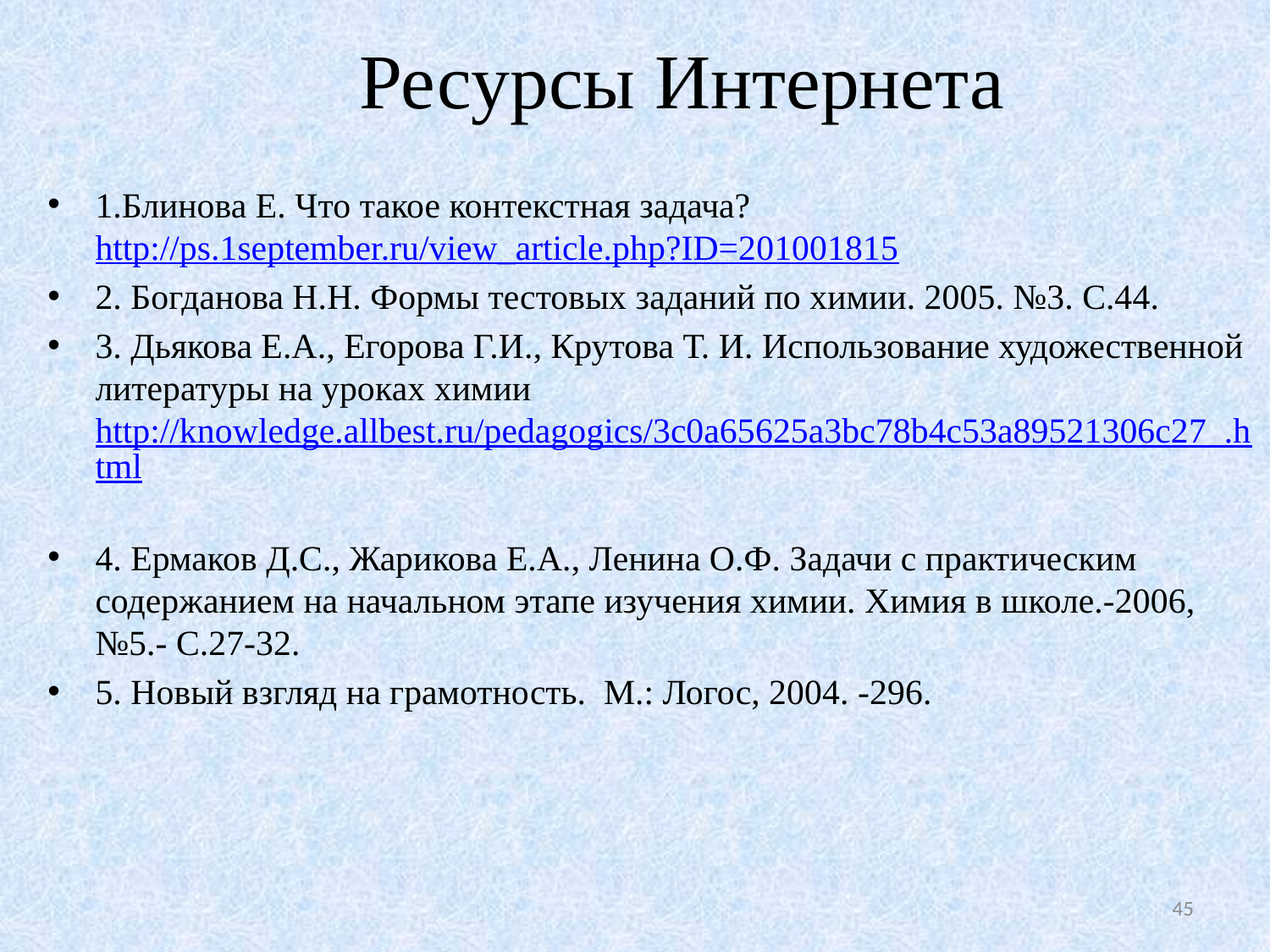

Ресурсы Интернета
1.Блинова Е. Что такое контекстная задача? http://ps.1september.ru/view_article.php?ID=201001815
2. Богданова Н.Н. Формы тестовых заданий по химии. 2005. №3. С.44.
3. Дьякова Е.А., Егорова Г.И., Крутова Т. И. Использование художественной литературы на уроках химии http://knowledge.allbest.ru/pedagogics/3c0a65625a3bc78b4c53a89521306c27_.html
4. Ермаков Д.С., Жарикова Е.А., Ленина О.Ф. Задачи с практическим содержанием на начальном этапе изучения химии. Химия в школе.-2006, №5.- С.27-32.
5. Новый взгляд на грамотность.  М.: Логос, 2004. -296.

45